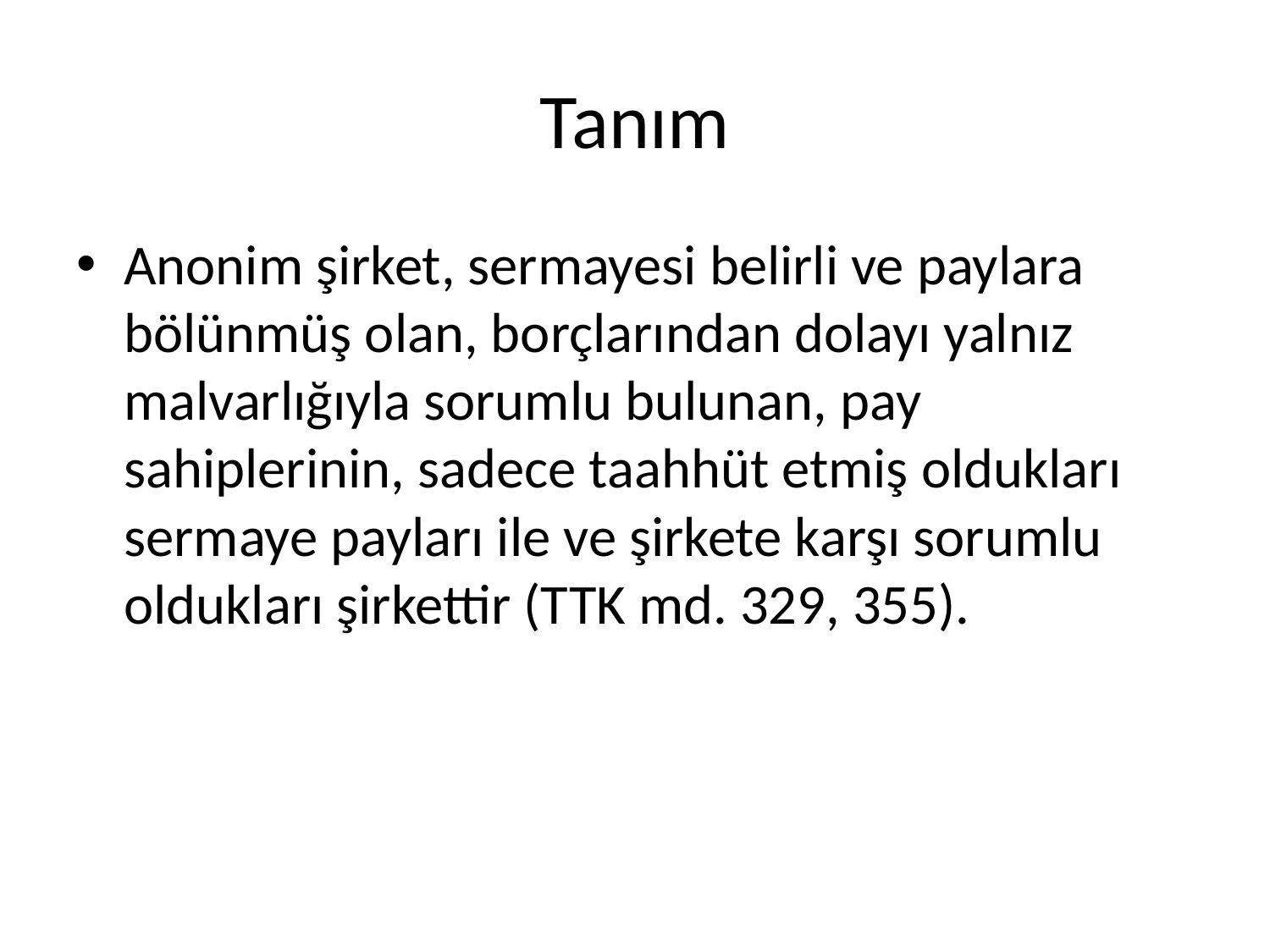

# Tanım
Anonim şirket, sermayesi belirli ve paylara bölünmüş olan, borçlarından dolayı yalnız malvarlığıyla sorumlu bulunan, pay sahiplerinin, sadece taahhüt etmiş oldukları sermaye payları ile ve şirkete karşı sorumlu oldukları şirkettir (TTK md. 329, 355).